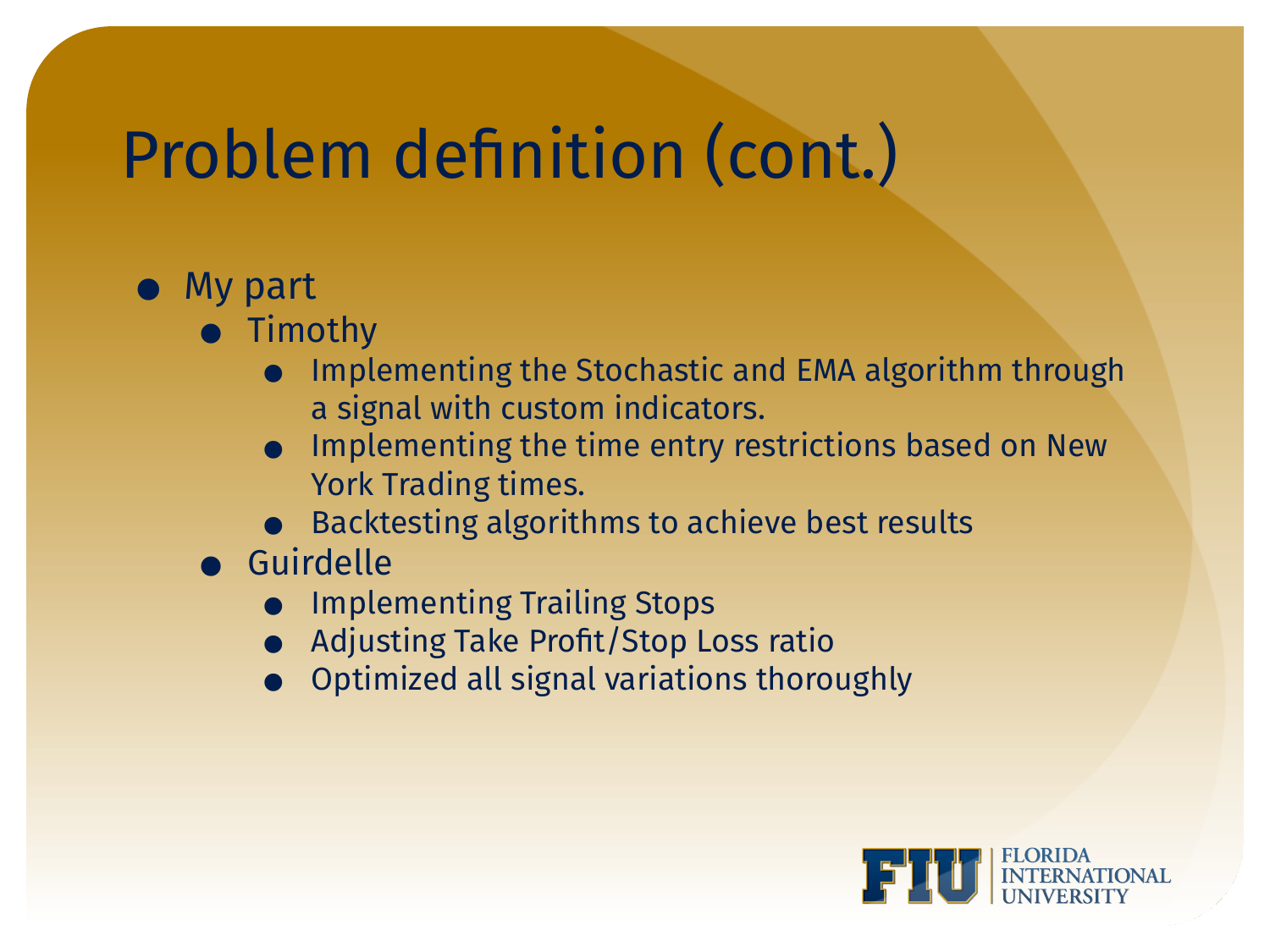

# Problem definition (cont.)
My part
Timothy
Implementing the Stochastic and EMA algorithm through a signal with custom indicators.
Implementing the time entry restrictions based on New York Trading times.
Backtesting algorithms to achieve best results
Guirdelle
Implementing Trailing Stops
Adjusting Take Profit/Stop Loss ratio
Optimized all signal variations thoroughly